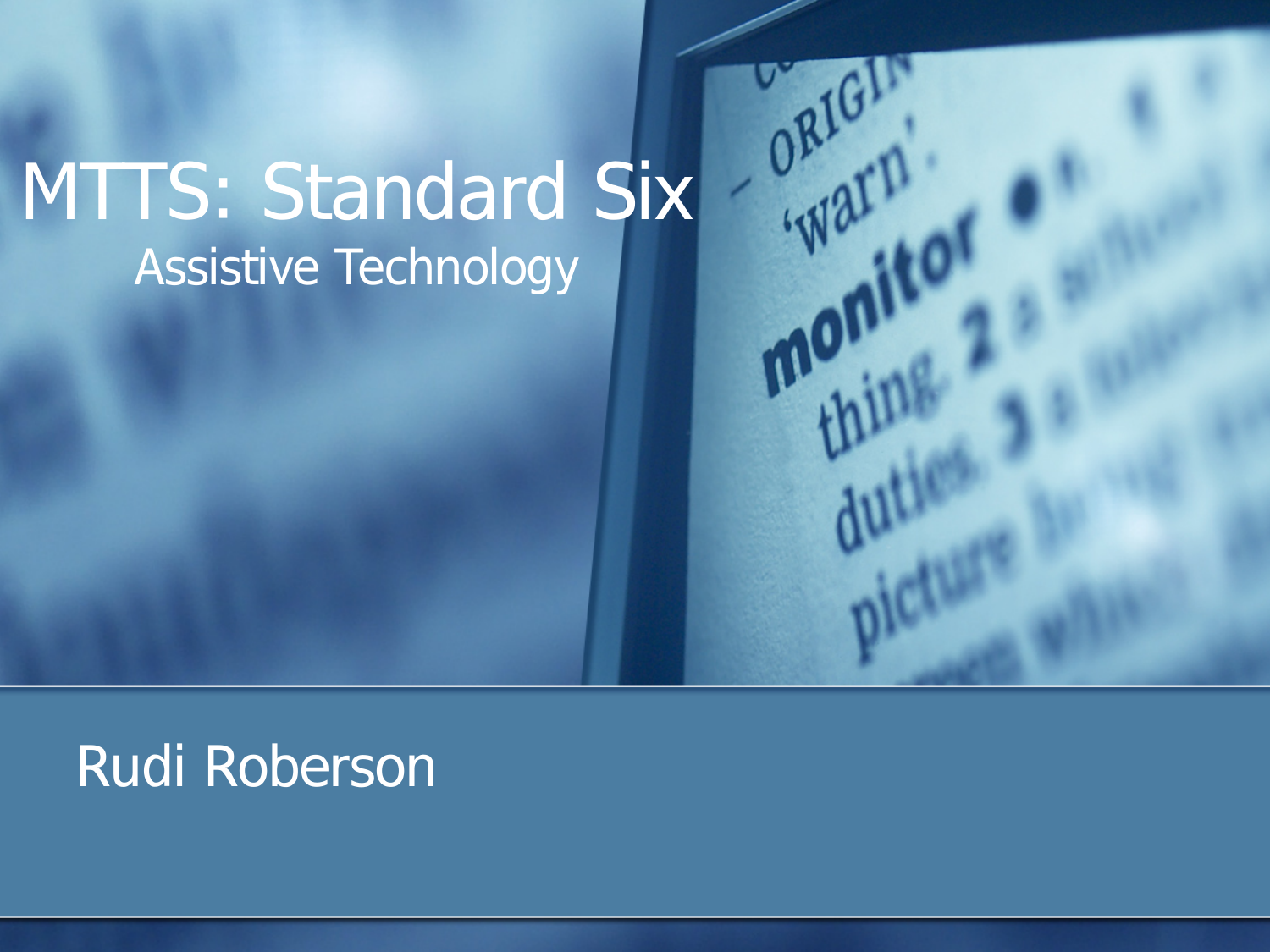

# MTTS: Standard Six Assistive Technology
Rudi Roberson